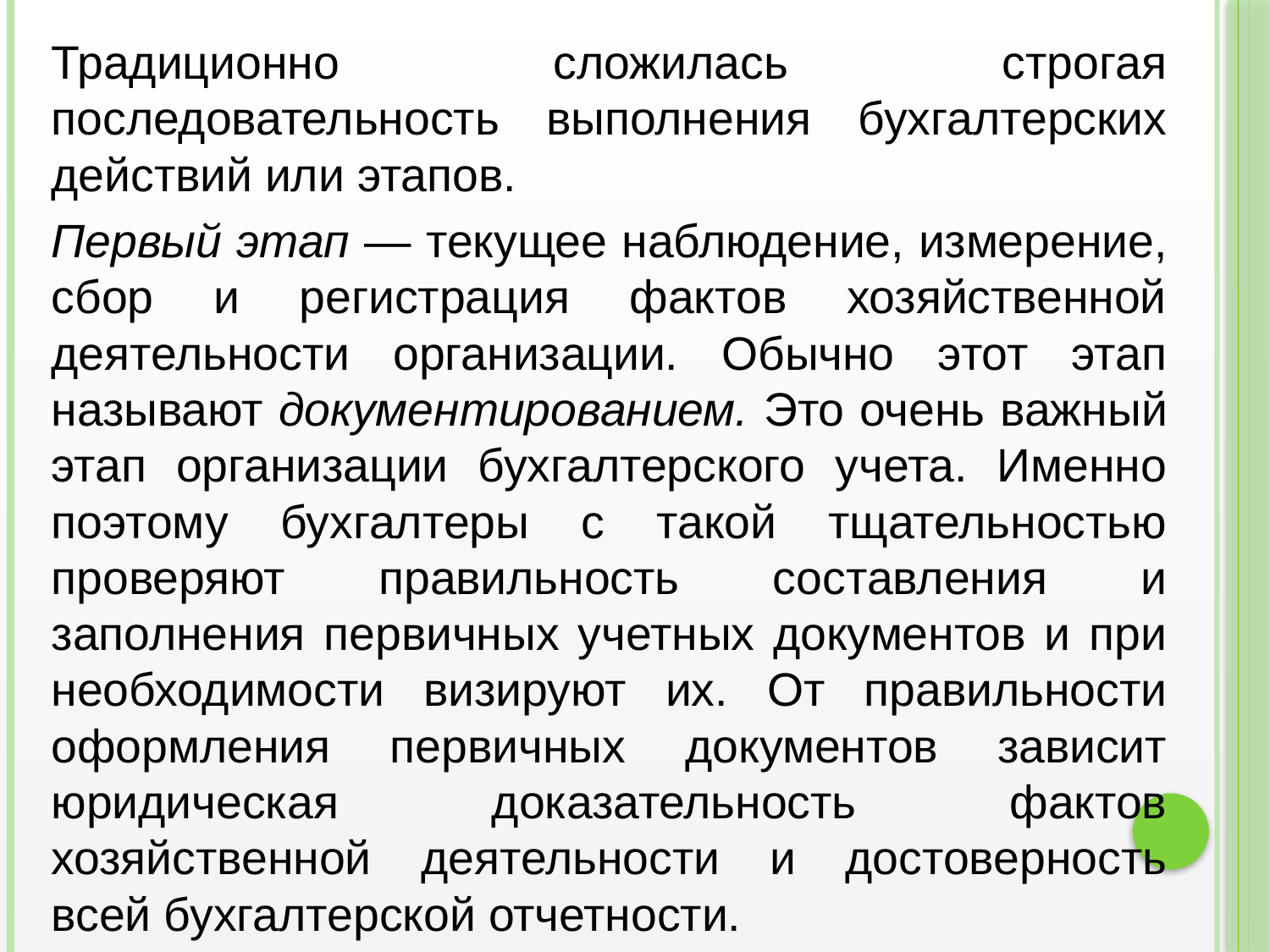

Традиционно сложилась строгая последовательность выполнения бухгалтерских действий или этапов.
		Первый этап — текущее наблюдение, измерение, сбор и регистрация фактов хозяйственной деятельности организации. Обычно этот этап называют документированием. Это очень важный этап организации бухгалтерского учета. Именно поэтому бухгалтеры с такой тщательностью проверяют правильность составления и заполнения первичных учетных документов и при необходимости визируют их. От правильности оформления первичных документов зависит юридическая доказательность фактов хозяйственной деятельности и достоверность всей бухгалтерской отчетности.